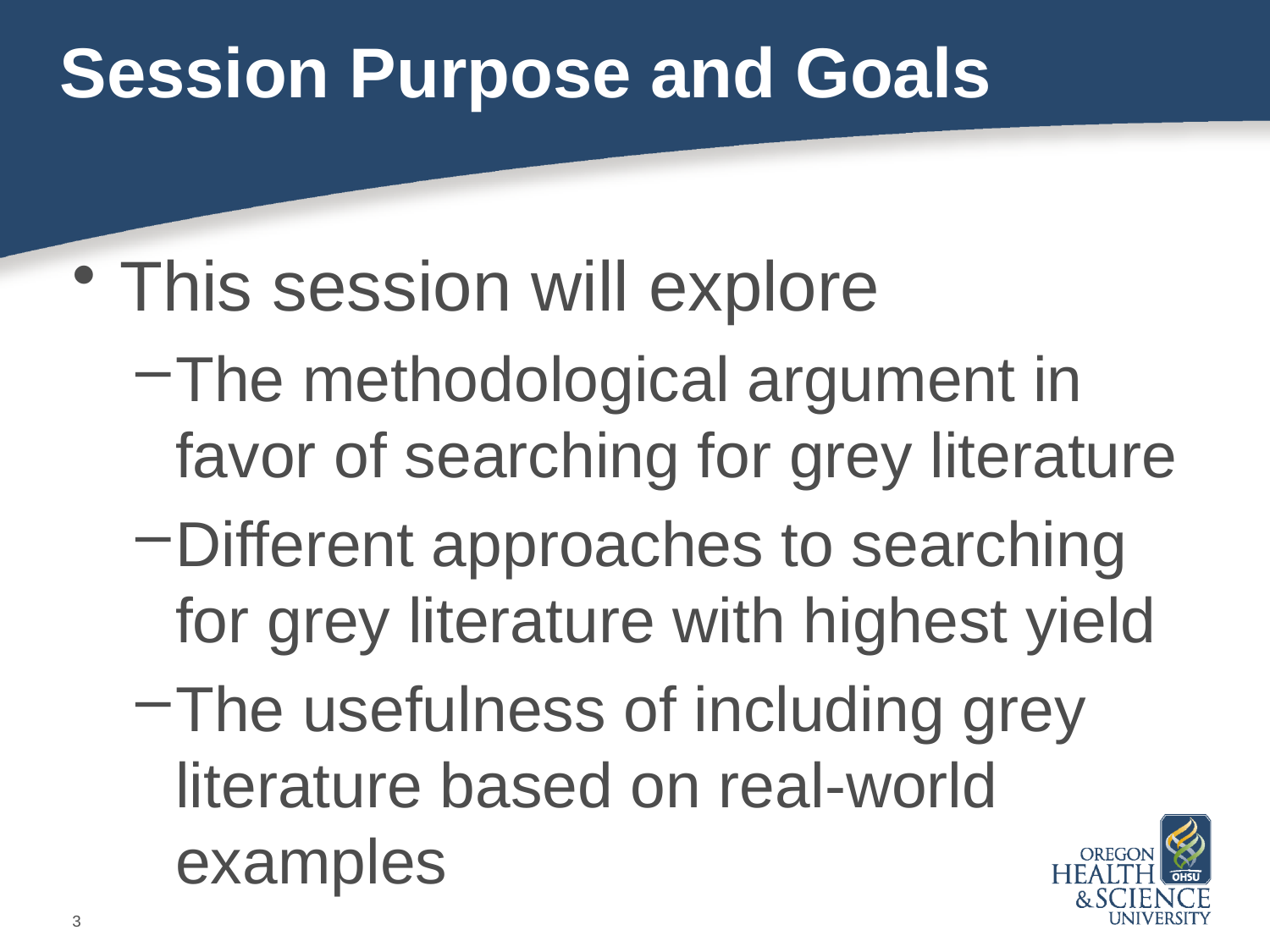

# Session Purpose and Goals
This session will explore
The methodological argument in favor of searching for grey literature
Different approaches to searching for grey literature with highest yield
The usefulness of including grey literature based on real-world examples
3